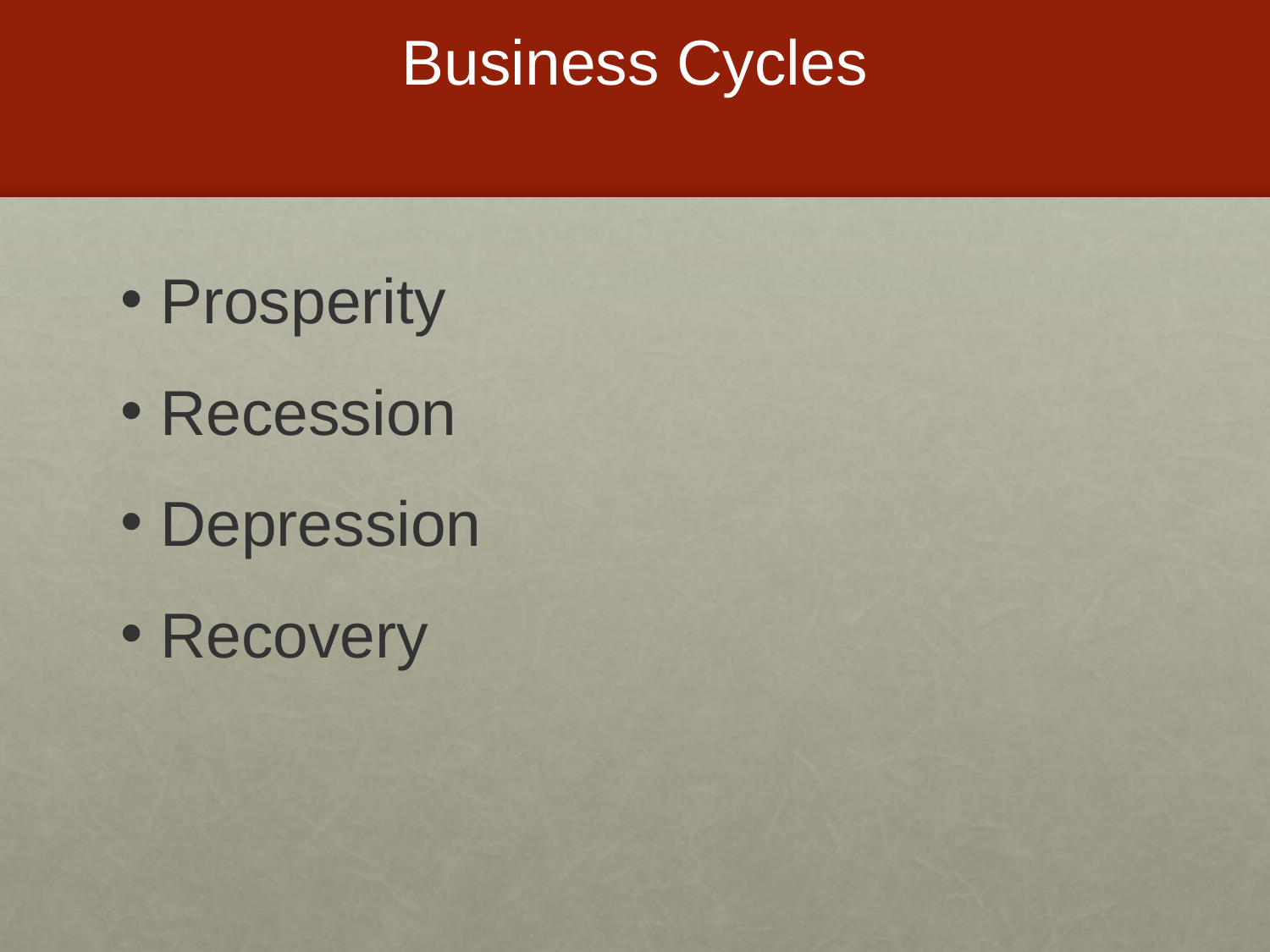

# Business Cycles
Prosperity
Recession
Depression
Recovery